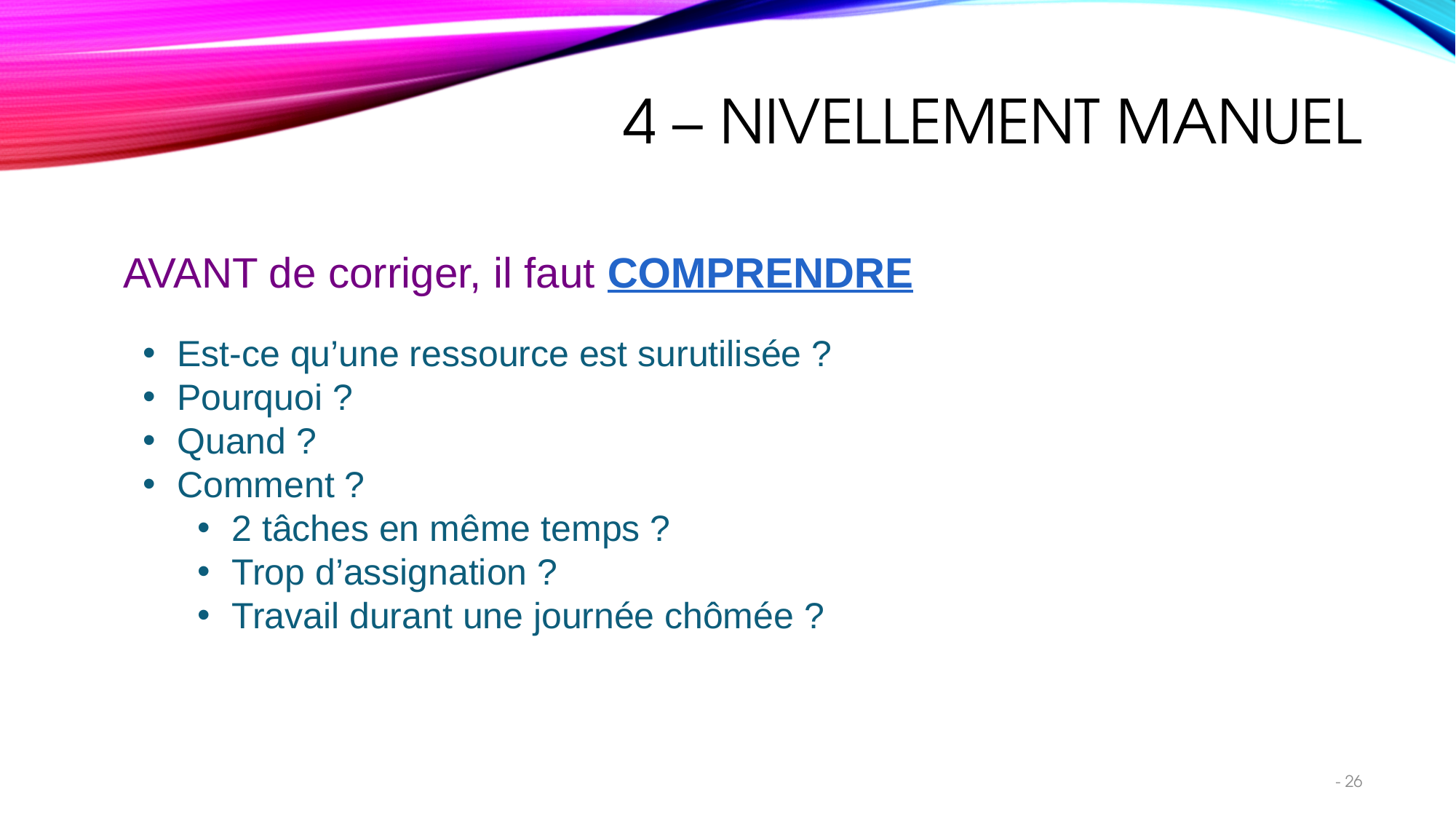

# 4 – Nivellement Manuel
AVANT de corriger, il faut COMPRENDRE
Est-ce qu’une ressource est surutilisée ?
Pourquoi ?
Quand ?
Comment ?
2 tâches en même temps ?
Trop d’assignation ?
Travail durant une journée chômée ?

26